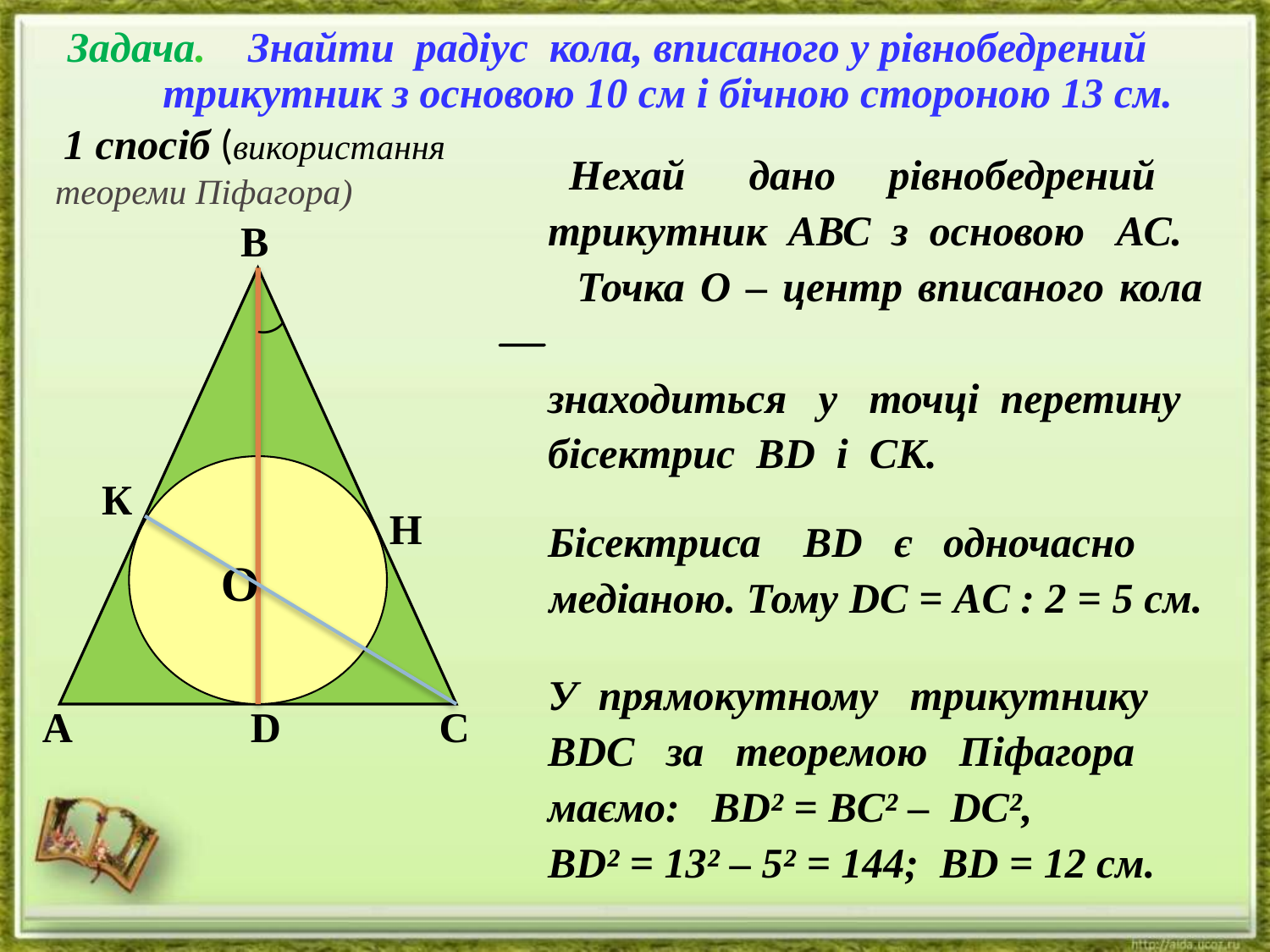

# Задача.    Знайти  радіус  кола, вписаного у рівнобедрений трикутник з основою 10 см і бічною стороною 13 см.
    1 спосіб (використання
   теореми Піфагора)

        Нехай      дано     рівнобедрений
      трикутник  АВС  з  основою   АС.
      Точка О – центр вписаного кола ⎯
      знаходиться   у   точці  перетину
      бісектрис  ВD  і  СК.

      Бісектриса    ВD   є   одночасно
      медіаною. Тому DC = AC : 2 = 5 см.

      У  прямокутному   трикутнику
      BDC   за   теоремою   Піфагора
      маємо:   BD² = BC² –  DC²,
      BD² = 13² – 5² = 144;  BD = 12 см.

В

)

К
Н

О
А
D
С